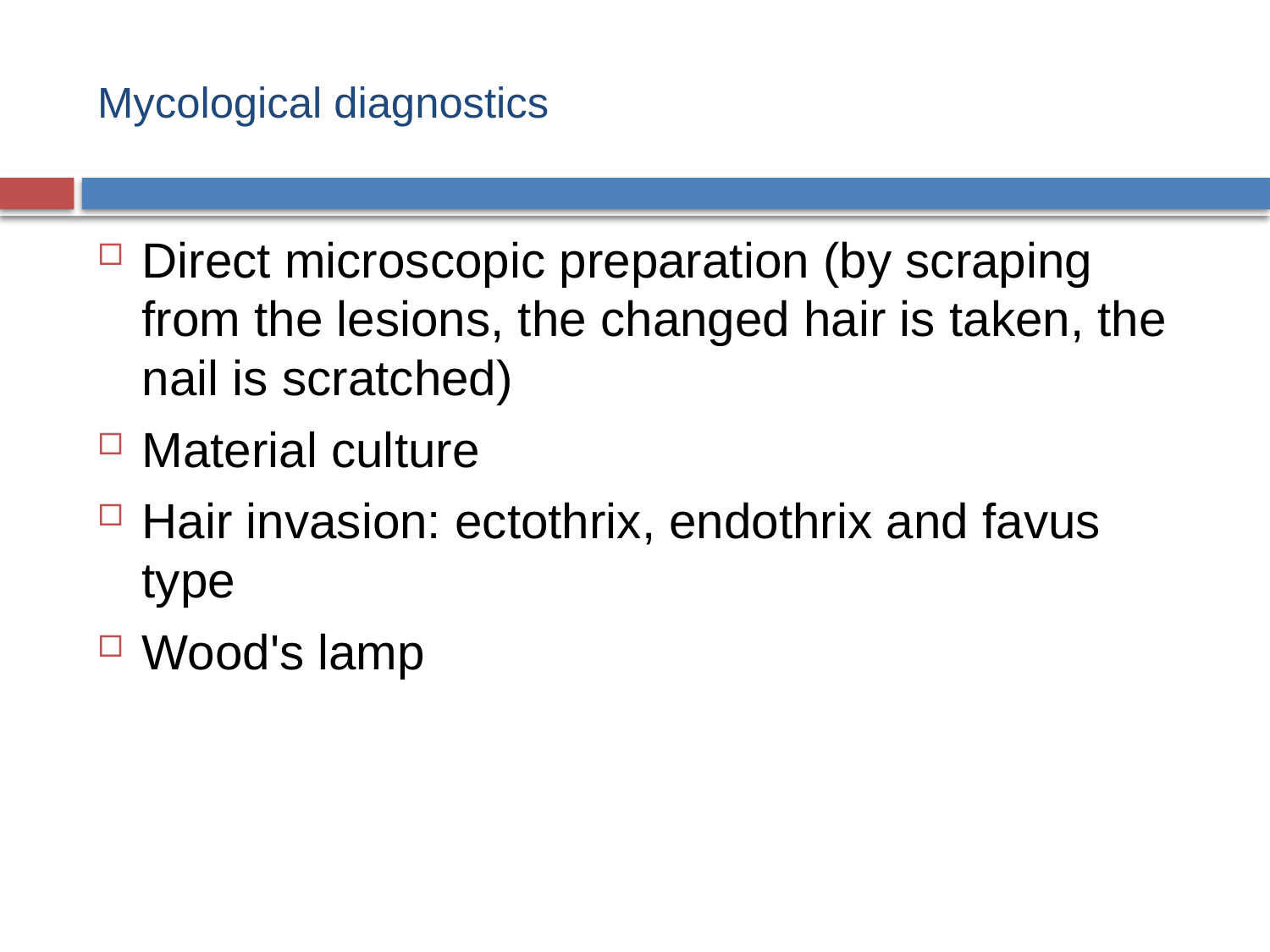

# Mycological diagnostics
Direct microscopic preparation (by scraping from the lesions, the changed hair is taken, the nail is scratched)
Material culture
Hair invasion: ectothrix, endothrix and favus type
Wood's lamp